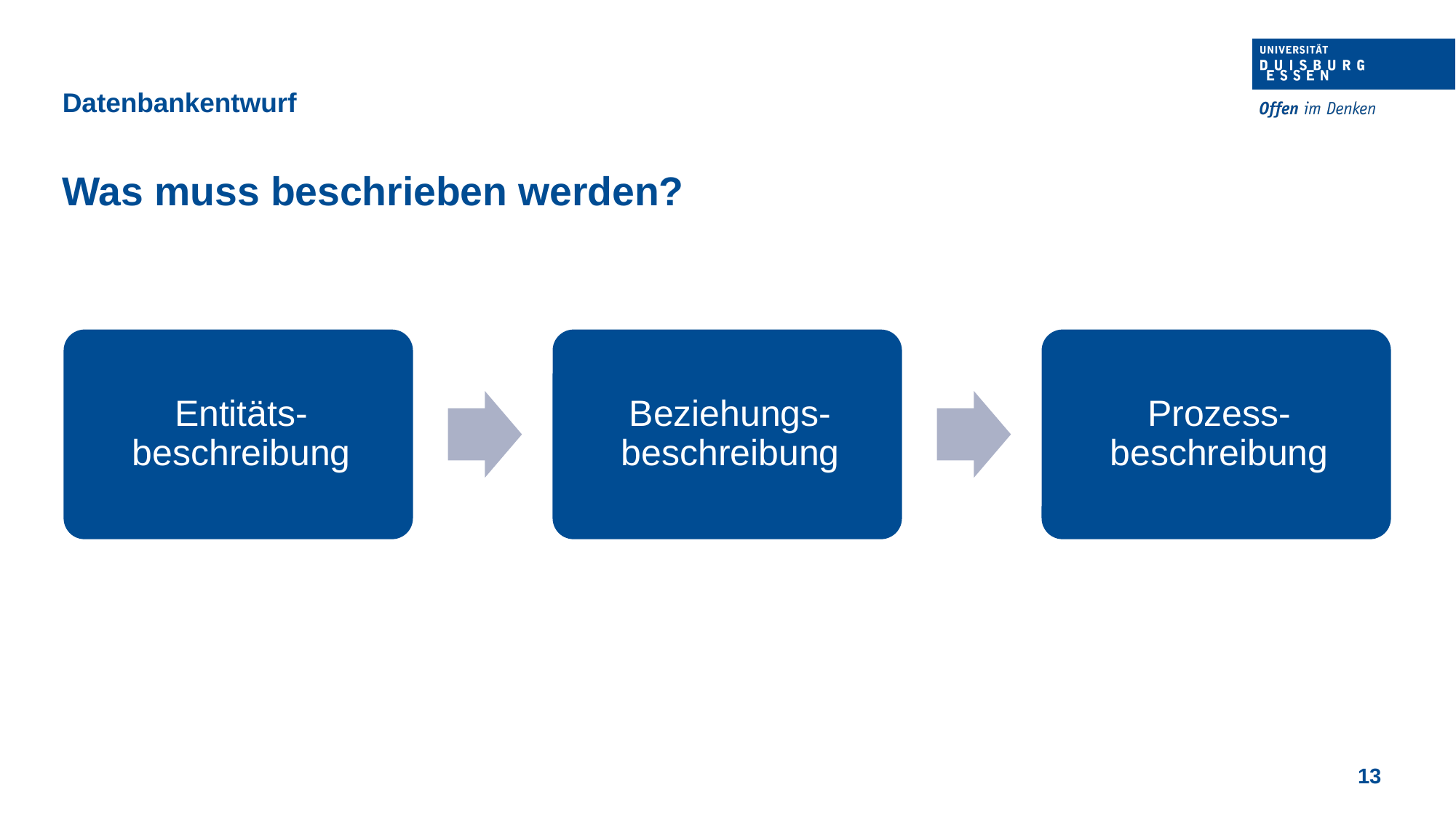

Datenbankentwurf
Was muss beschrieben werden?
Entitäts-beschreibung

Beziehungs-beschreibung

Prozess-beschreibung

13